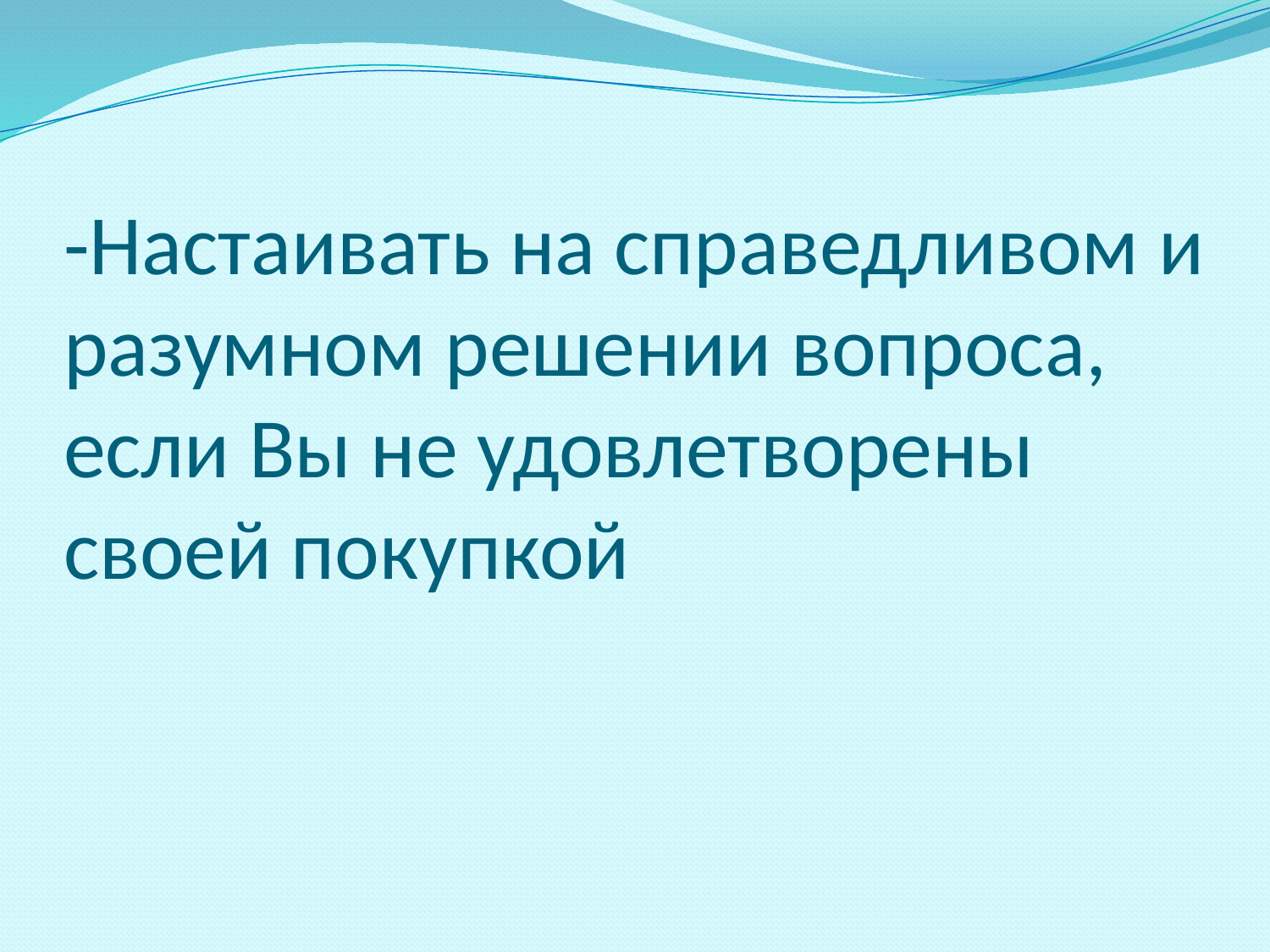

# -Настаивать на справедливом и разумном решении вопроса, если Вы не удовлетворены своей покупкой